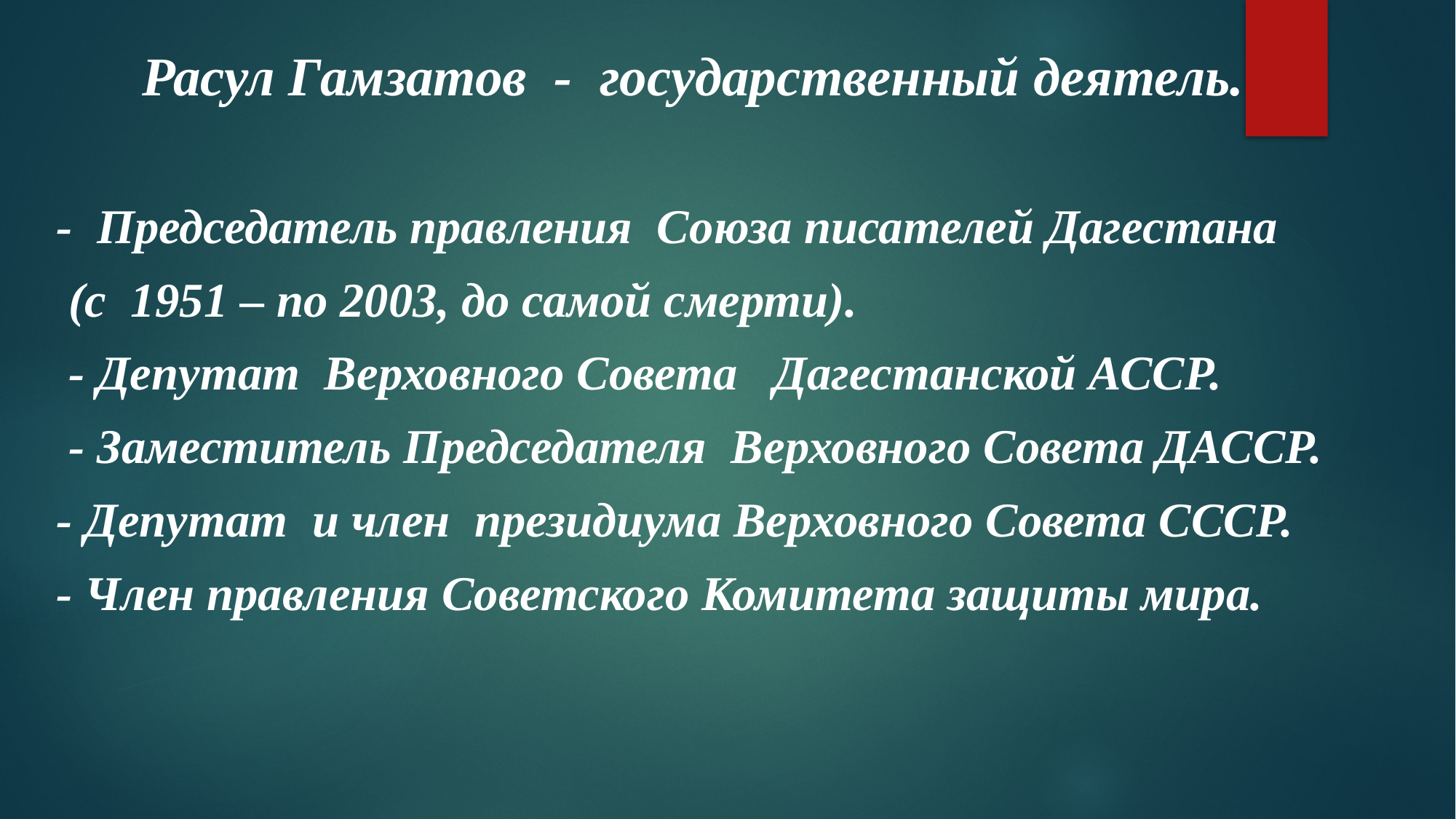

Расул Гамзатов  -  государственный деятель.

 -  Председатель правления  Союза писателей Дагестана
  (с  1951 – по 2003, до самой смерти).
  - Депутат  Верховного Совета   Дагестанской АССР.
  - Заместитель Председателя  Верховного Совета ДАССР.
 - Депутат  и член  президиума Верховного Совета СССР.
 - Член правления Советского Комитета защиты мира.